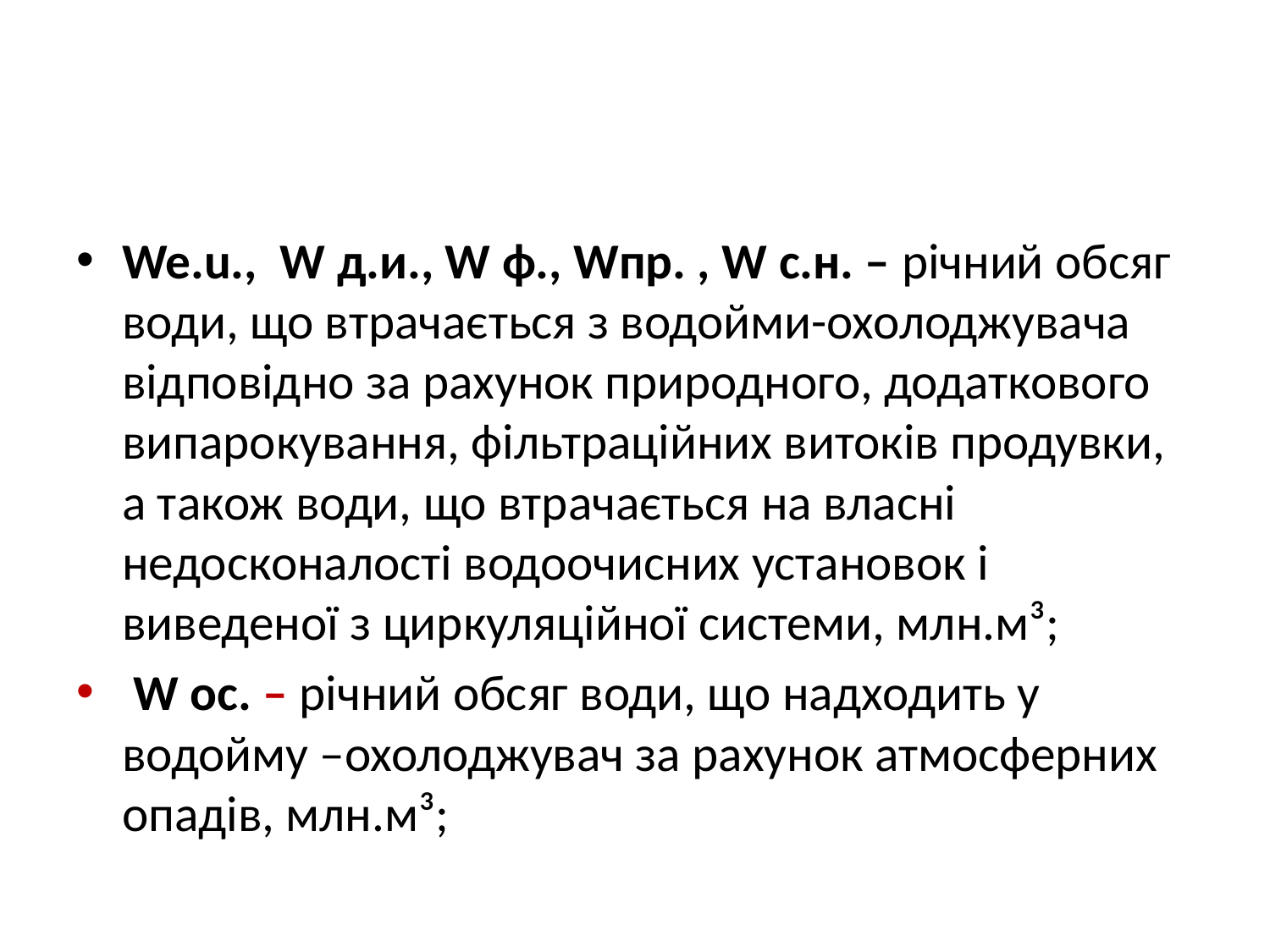

#
We.u.,  W д.и., W ф., Wпр. , W с.н. – річний обсяг води, що втрачається з водойми-охолоджувача відповідно за рахунок природного, додаткового випарокування, фільтраційних витоків продувки, а також води, що втрачається на власні недосконалості водоочисних установок і виведеної з циркуляційної системи, млн.м³;
 W ос. – річний обсяг води, що надходить у водойму –охолоджувач за рахунок атмосферних опадів, млн.м³;